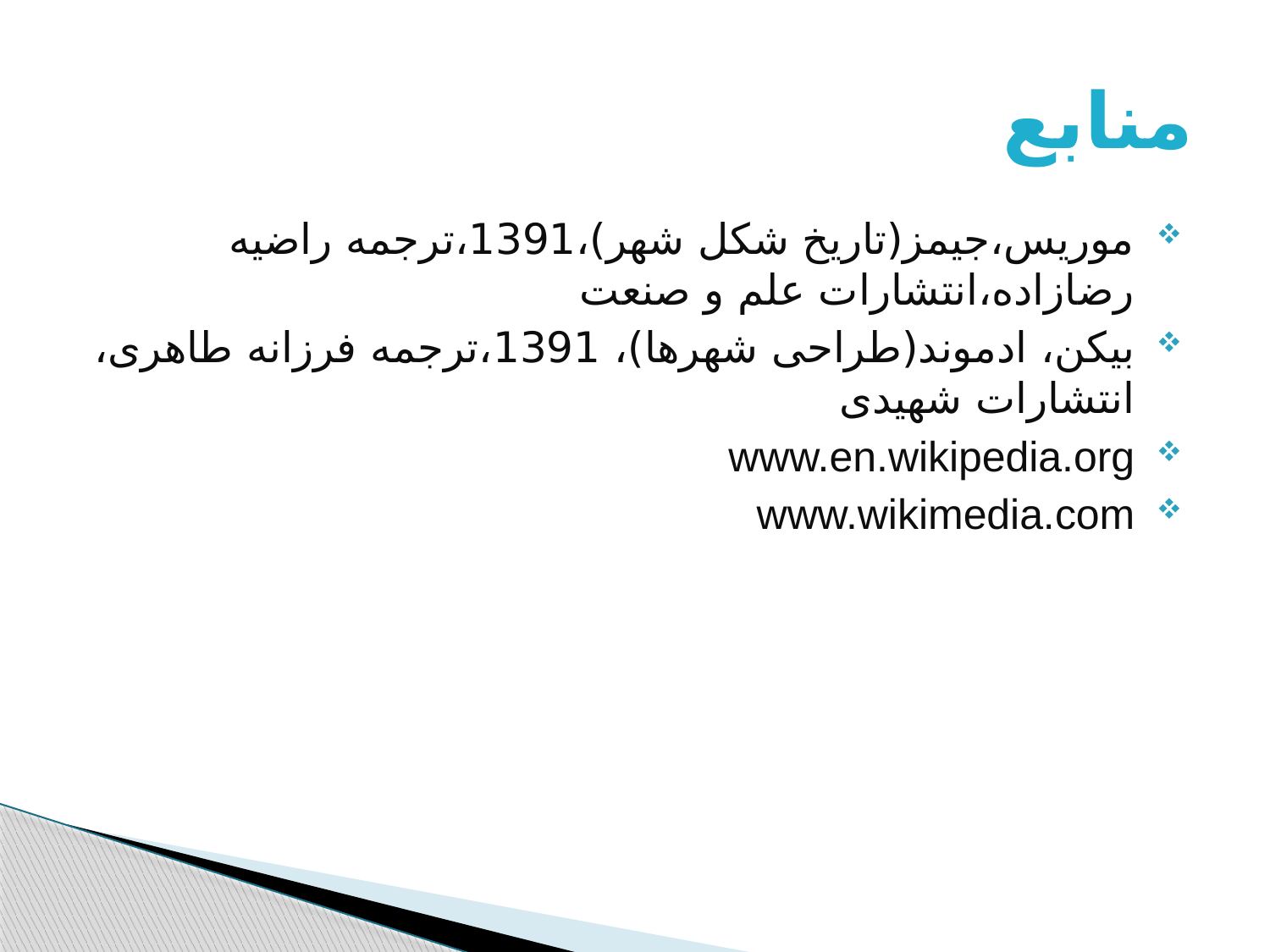

# منابع
موریس،جیمز(تاریخ شکل شهر)،1391،ترجمه راضیه رضازاده،انتشارات علم و صنعت
بیکن، ادموند(طراحی شهرها)، 1391،ترجمه فرزانه طاهری، انتشارات شهیدی
www.en.wikipedia.org
www.wikimedia.com